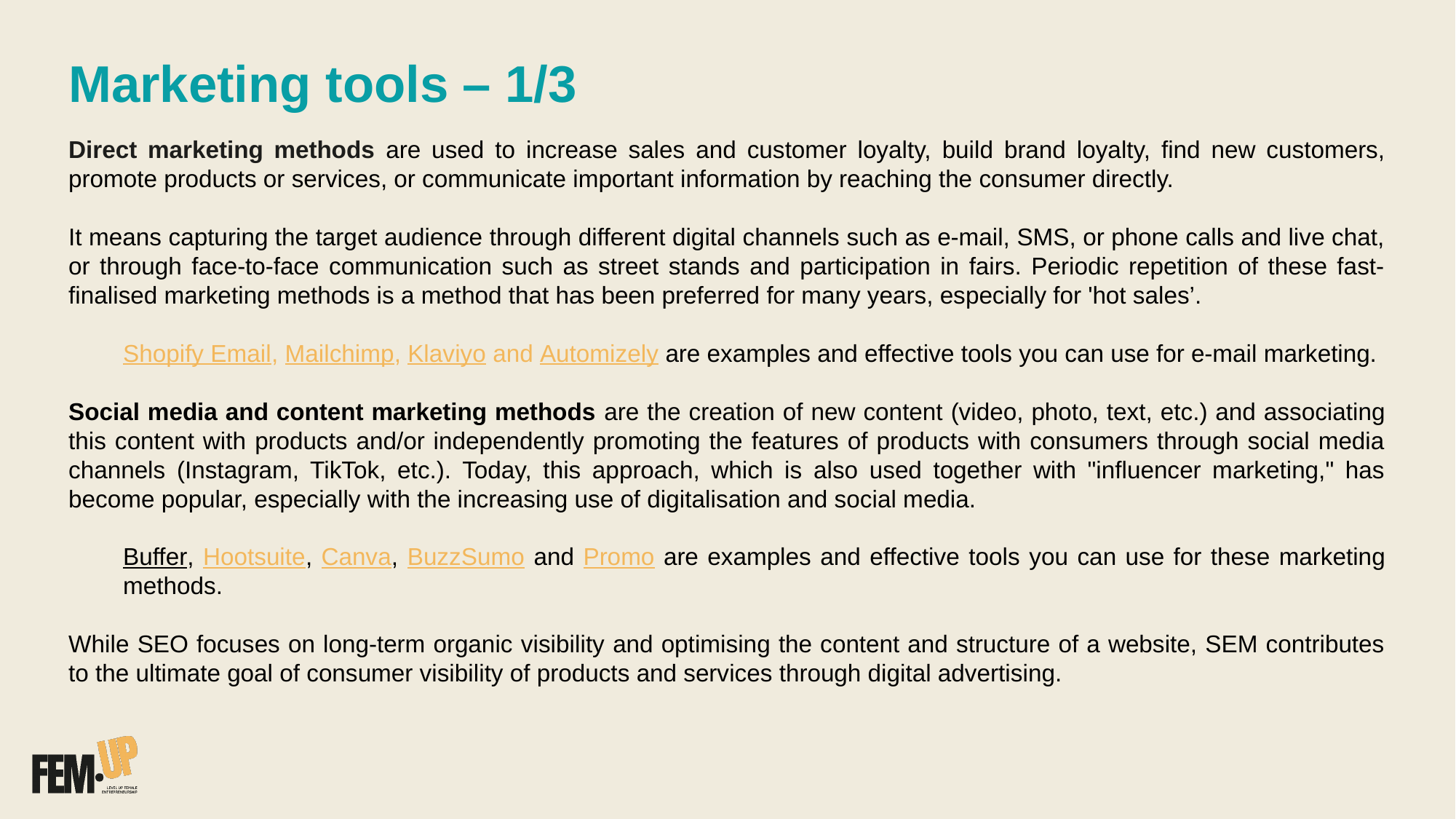

Marketing tools – 1/3​
Direct marketing methods are used to increase sales and customer loyalty, build brand loyalty, find new customers, promote products or services, or communicate important information by reaching the consumer directly.​
​
It means capturing the target audience through different digital channels such as e-mail, SMS, or phone calls and live chat, or through face-to-face communication such as street stands and participation in fairs. Periodic repetition of these fast-finalised marketing methods is a method that has been preferred for many years, especially for 'hot sales’.​​

Shopify Email, Mailchimp, Klaviyo and Automizely are examples and effective tools you can use for e-mail marketing. ​

​Social media and content marketing methods are the creation of new content (video, photo, text, etc.) and associating this content with products and/or independently promoting the features of products with consumers through social media channels (Instagram, TikTok, etc.). Today, this approach, which is also used together with "influencer marketing," has become popular, especially with the increasing use of digitalisation and social media. ​

Buffer, Hootsuite, Canva, BuzzSumo and Promo are examples and effective tools you can use for these marketing methods. ​

While SEO focuses on long-term organic visibility and optimising the content and structure of a website, SEM contributes to the ultimate goal of consumer visibility of products and services through digital advertising.​